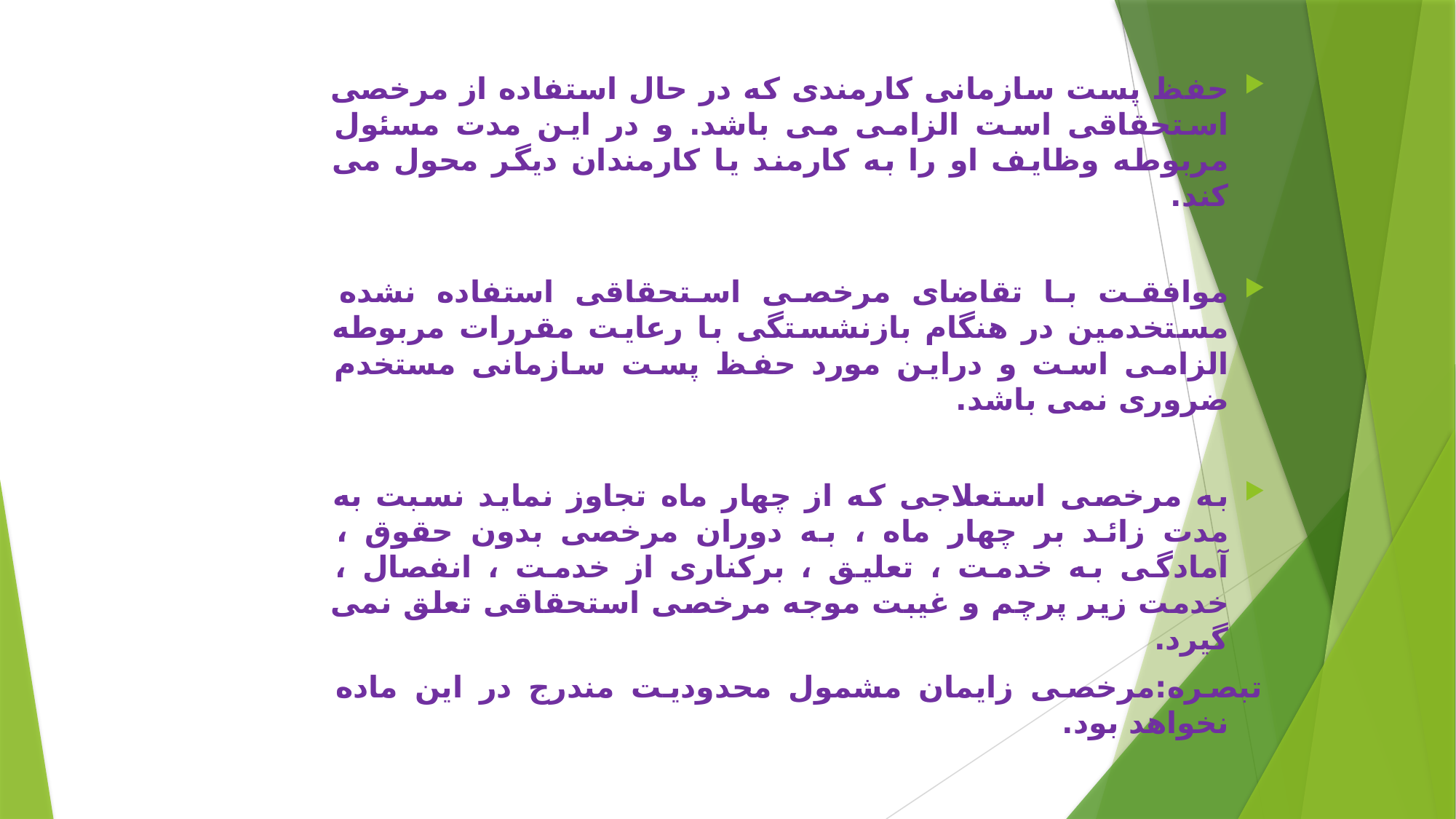

حفظ پست سازمانی کارمندی که در حال استفاده از مرخصی استحقاقی است الزامی می باشد. و در این مدت مسئول مربوطه وظایف او را به کارمند یا کارمندان دیگر محول می کند.

موافقت با تقاضای مرخصی استحقاقی استفاده نشده مستخدمین در هنگام بازنشستگی با رعایت مقررات مربوطه الزامی است و دراین مورد حفظ پست سازمانی مستخدم ضروری نمی باشد.

به مرخصی استعلاجی که از چهار ماه تجاوز نماید نسبت به مدت زائد بر چهار ماه ، به دوران مرخصی بدون حقوق ، آمادگی به خدمت ، تعلیق ، برکناری از خدمت ، انفصال ، خدمت زیر پرچم و غیبت موجه مرخصی استحقاقی تعلق نمی گیرد.
تبصره:مرخصی زایمان مشمول محدودیت مندرج در این ماده نخواهد بود.